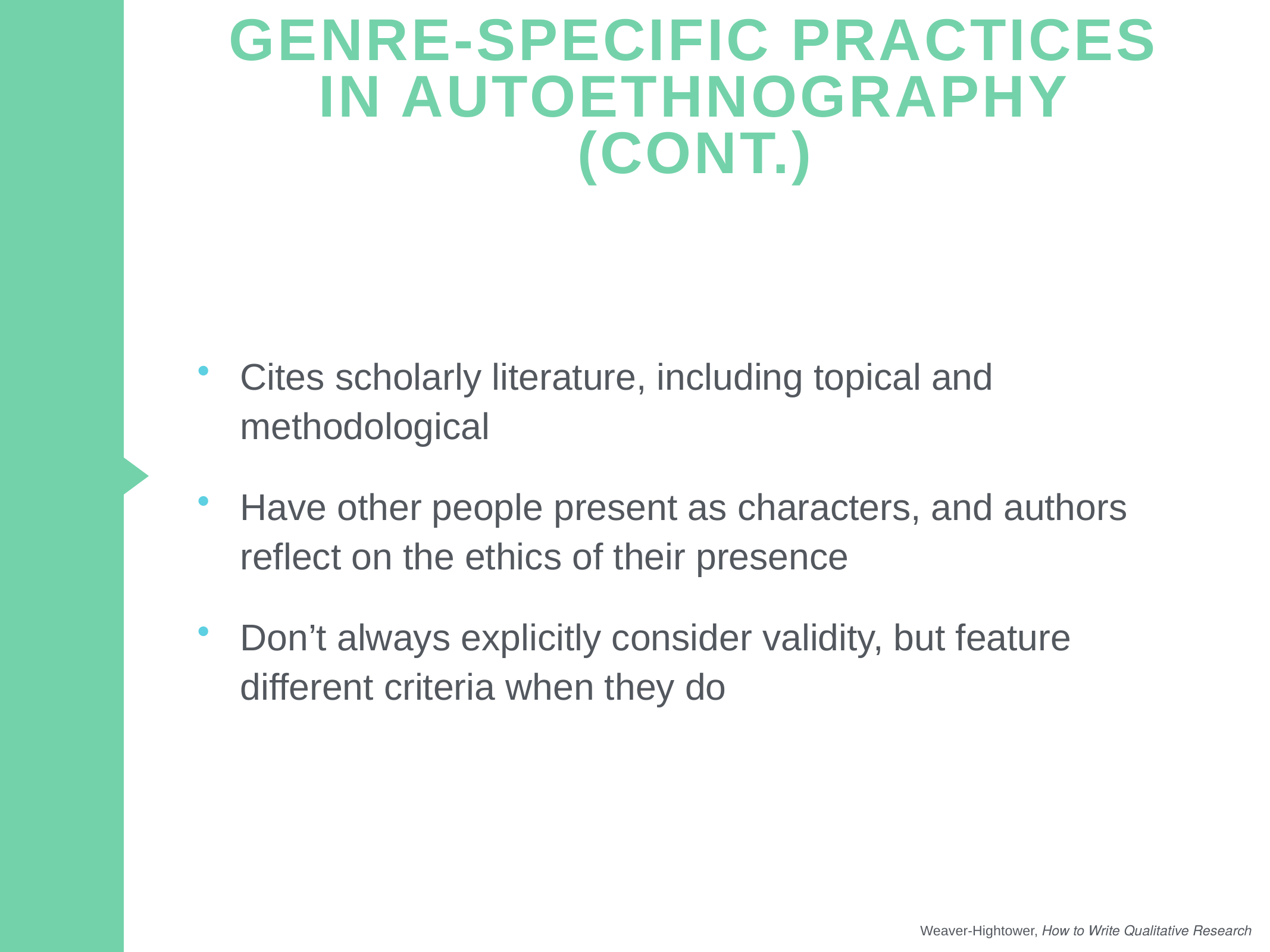

Genre-specific practices in Autoethnography (Cont.)
Cites scholarly literature, including topical and methodological
Have other people present as characters, and authors reflect on the ethics of their presence
Don’t always explicitly consider validity, but feature different criteria when they do